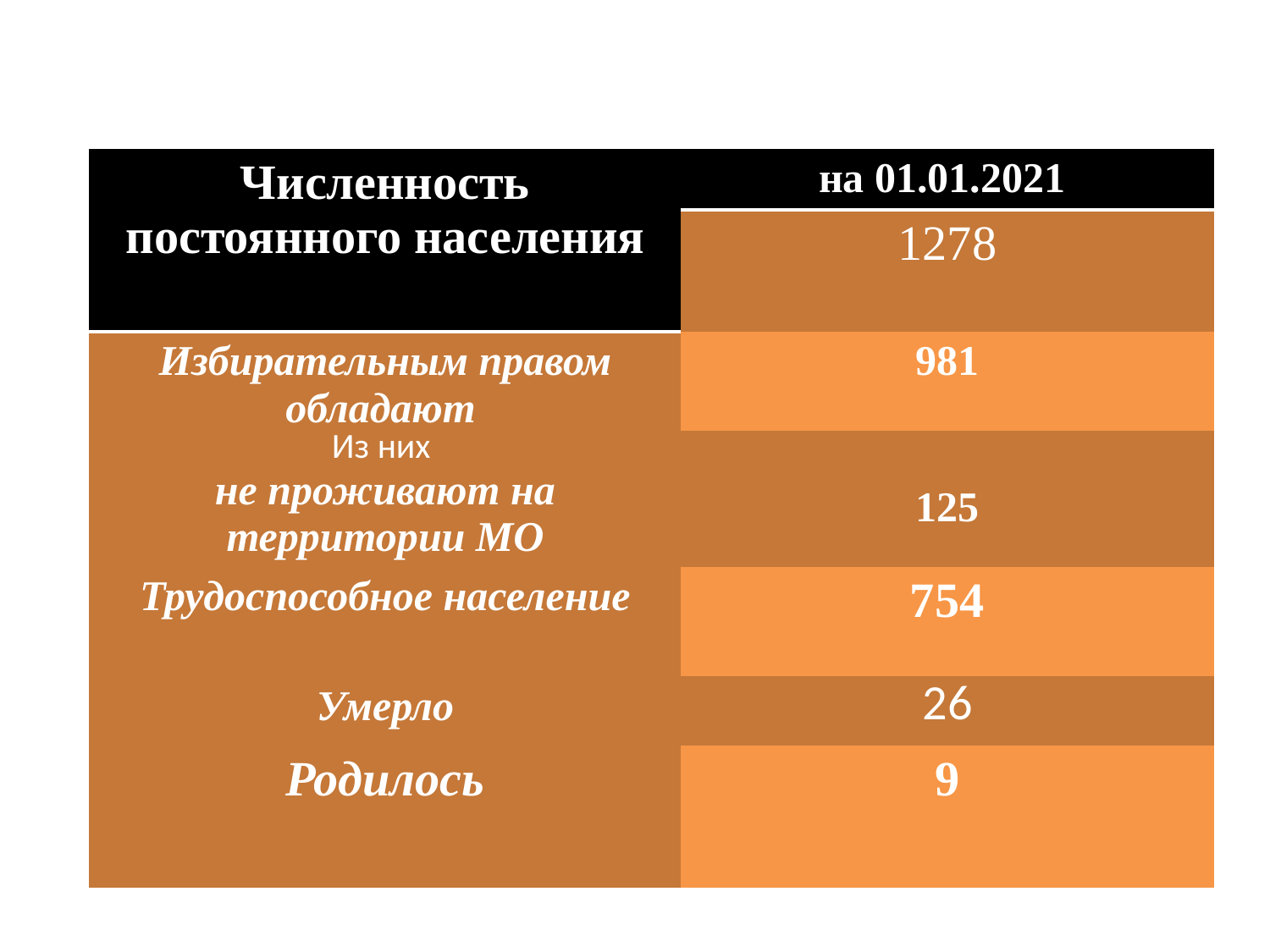

| Численность постоянного населения | на 01.01.2021 |
| --- | --- |
|  | 1278 |
| Избирательным правом обладают Из них не проживают на территории МО | 981 |
|  | 125 |
| Трудоспособное население | 754 |
| Умерло | 26 |
| Родилось | 9 |